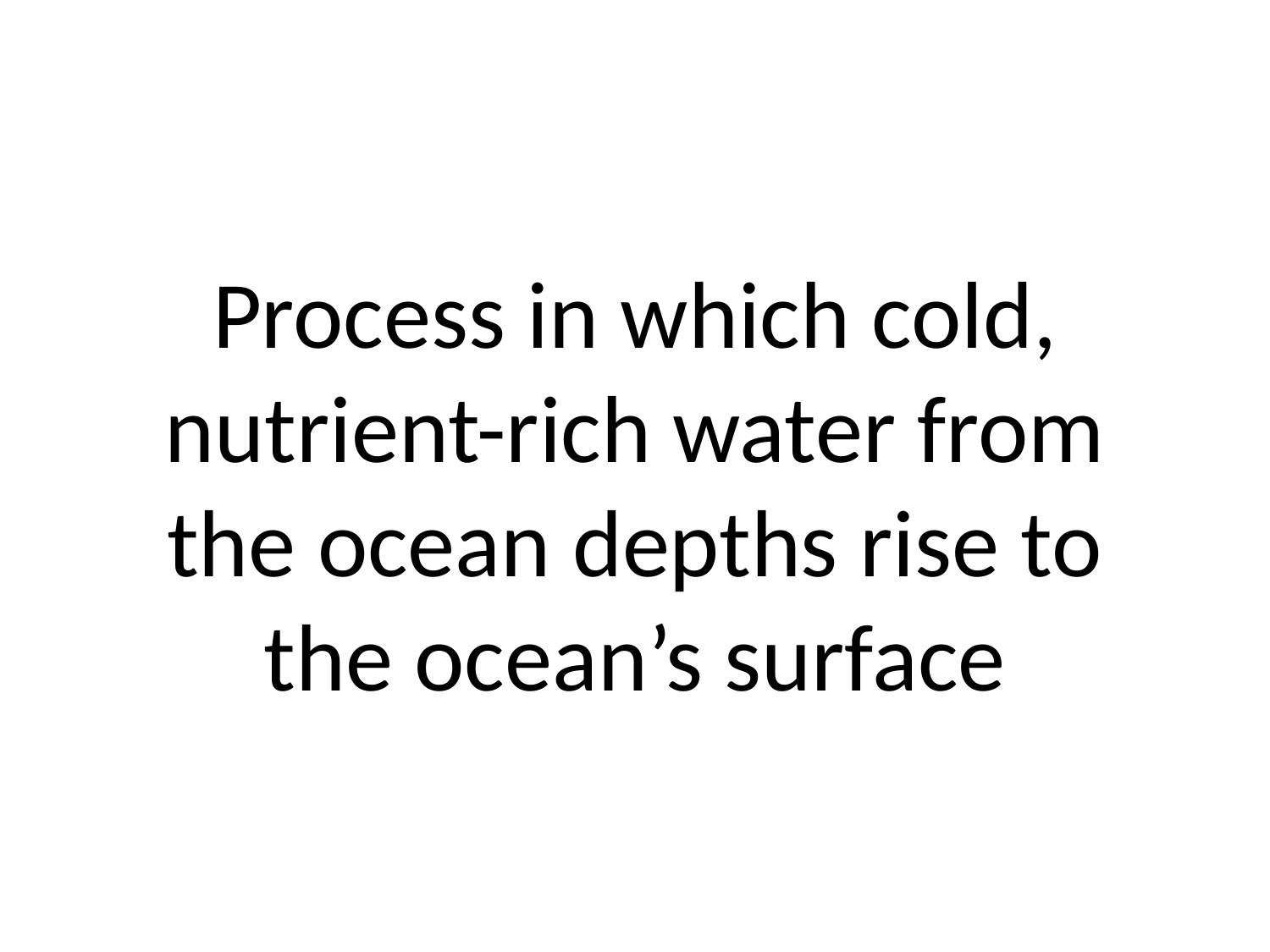

# Process in which cold, nutrient-rich water from the ocean depths rise to the ocean’s surface